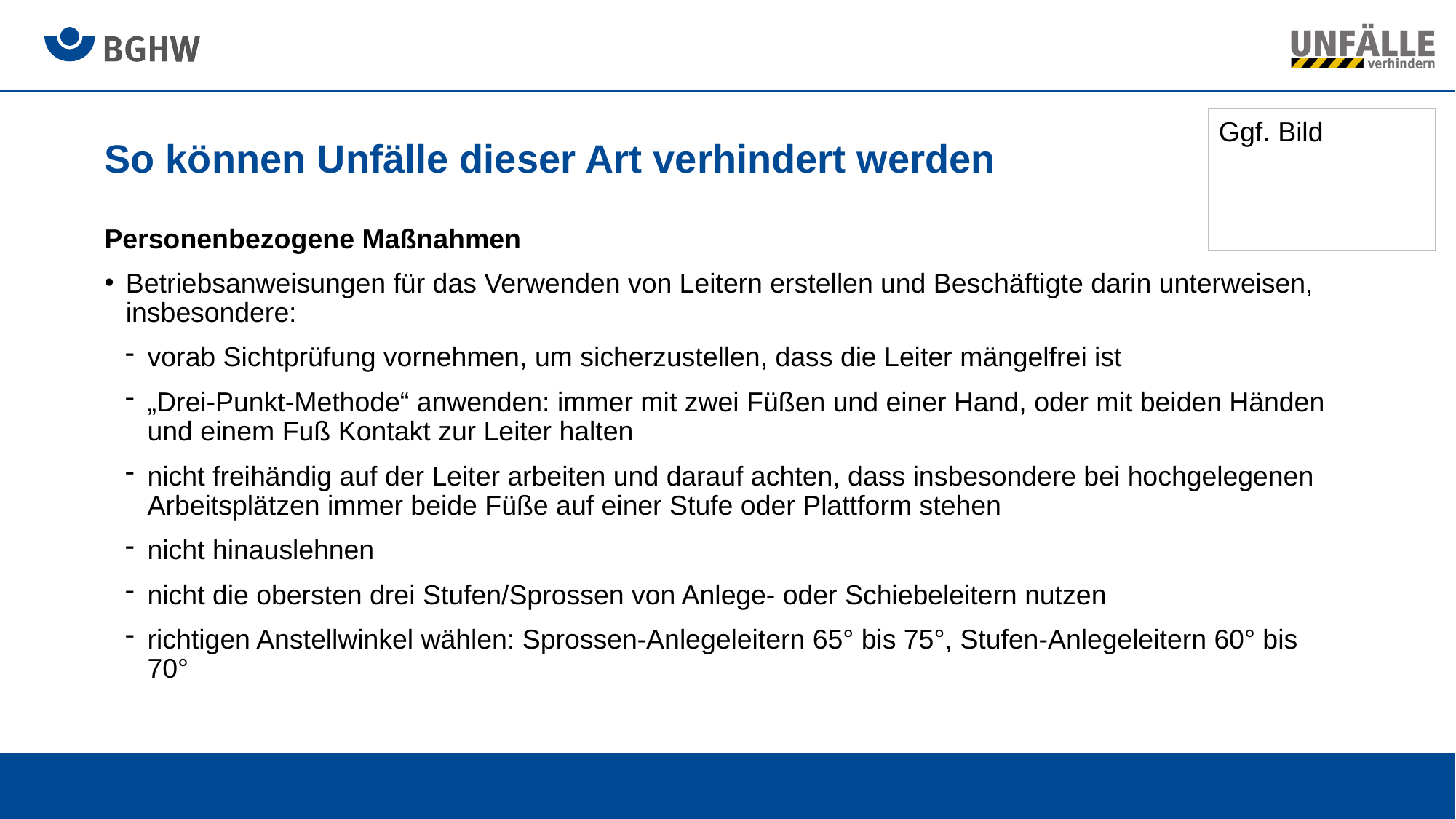

Ggf. Bild

# So können Unfälle dieser Art verhindert werden
Personenbezogene Maßnahmen
Betriebsanweisungen für das Verwenden von Leitern erstellen und Beschäftigte darin unterweisen, insbesondere:
vorab Sichtprüfung vornehmen, um sicherzustellen, dass die Leiter mängelfrei ist
„Drei-Punkt-Methode“ anwenden: immer mit zwei Füßen und einer Hand, oder mit beiden Händen und einem Fuß Kontakt zur Leiter halten
nicht freihändig auf der Leiter arbeiten und darauf achten, dass insbesondere bei hochgelegenen Arbeitsplätzen immer beide Füße auf einer Stufe oder Plattform stehen
nicht hinauslehnen
nicht die obersten drei Stufen/Sprossen von Anlege- oder Schiebeleitern nutzen
richtigen Anstellwinkel wählen: Sprossen-Anlegeleitern 65° bis 75°, Stufen-Anlegeleitern 60° bis 70°